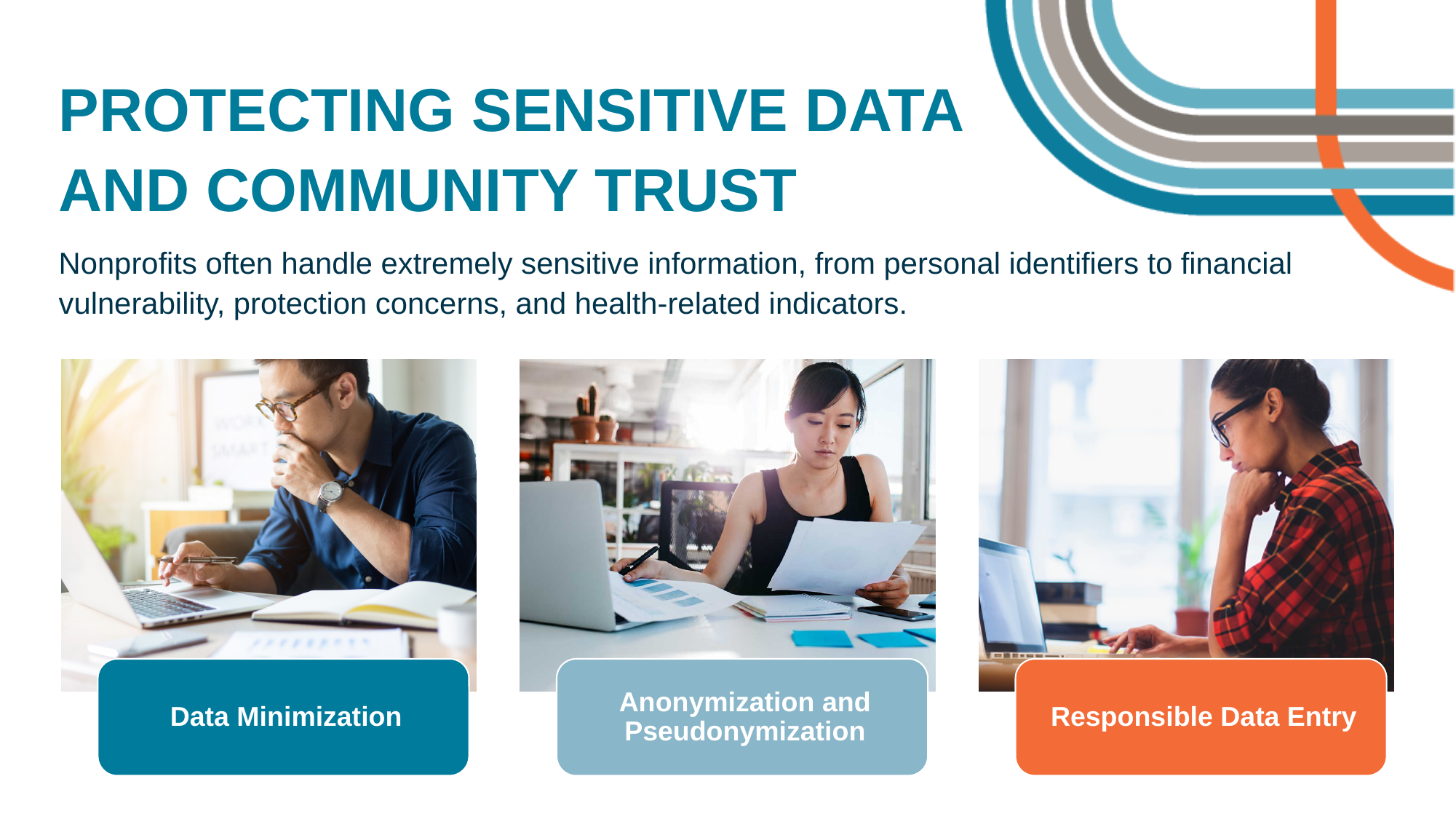

PROTECTING SENSITIVE DATA AND COMMUNITY TRUST
Nonprofits often handle extremely sensitive information, from personal identifiers to financial vulnerability, protection concerns, and health-related indicators.
Data Minimization
Anonymization and Pseudonymization
Responsible Data Entry